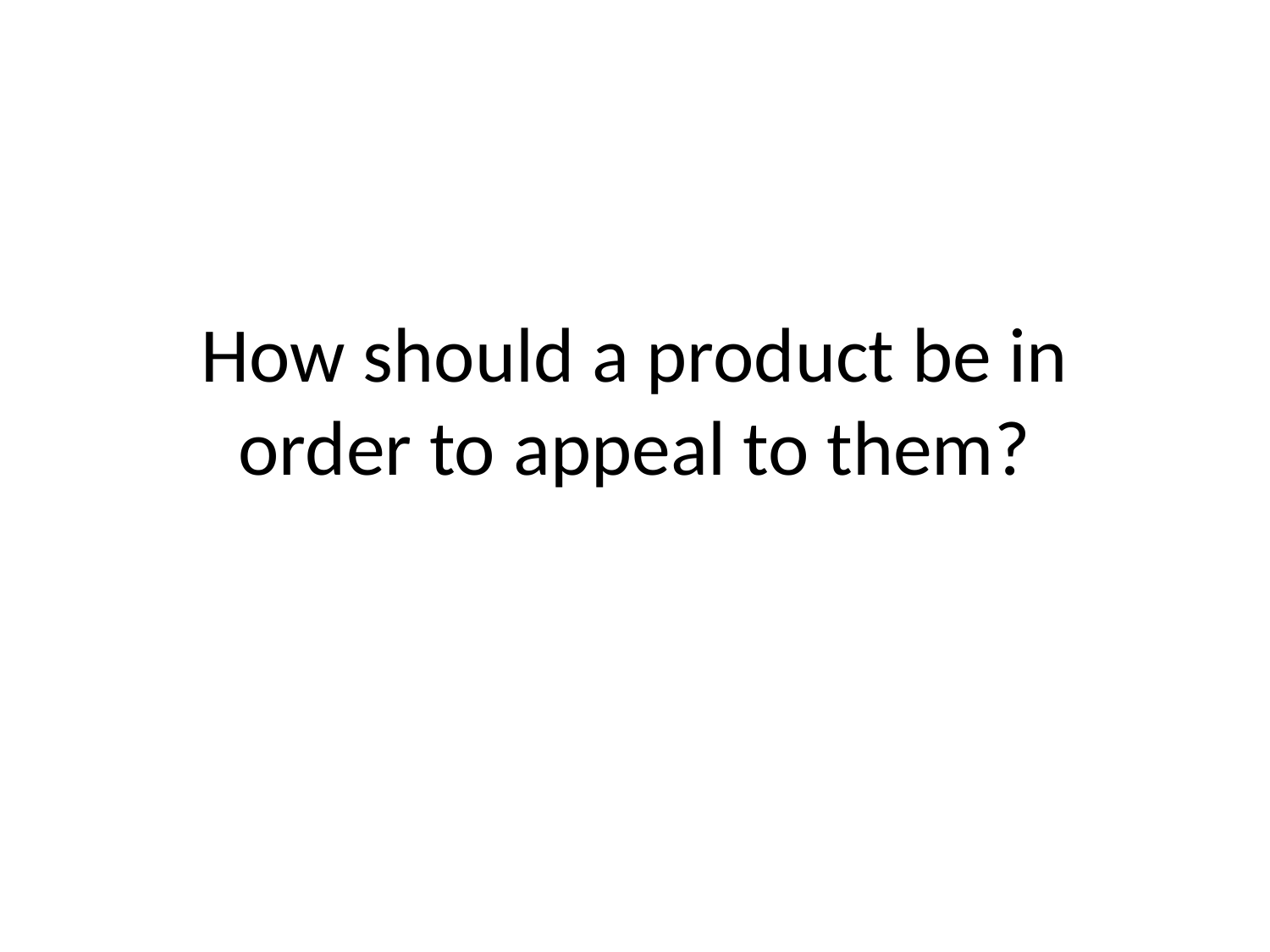

# How should a product be in order to appeal to them?